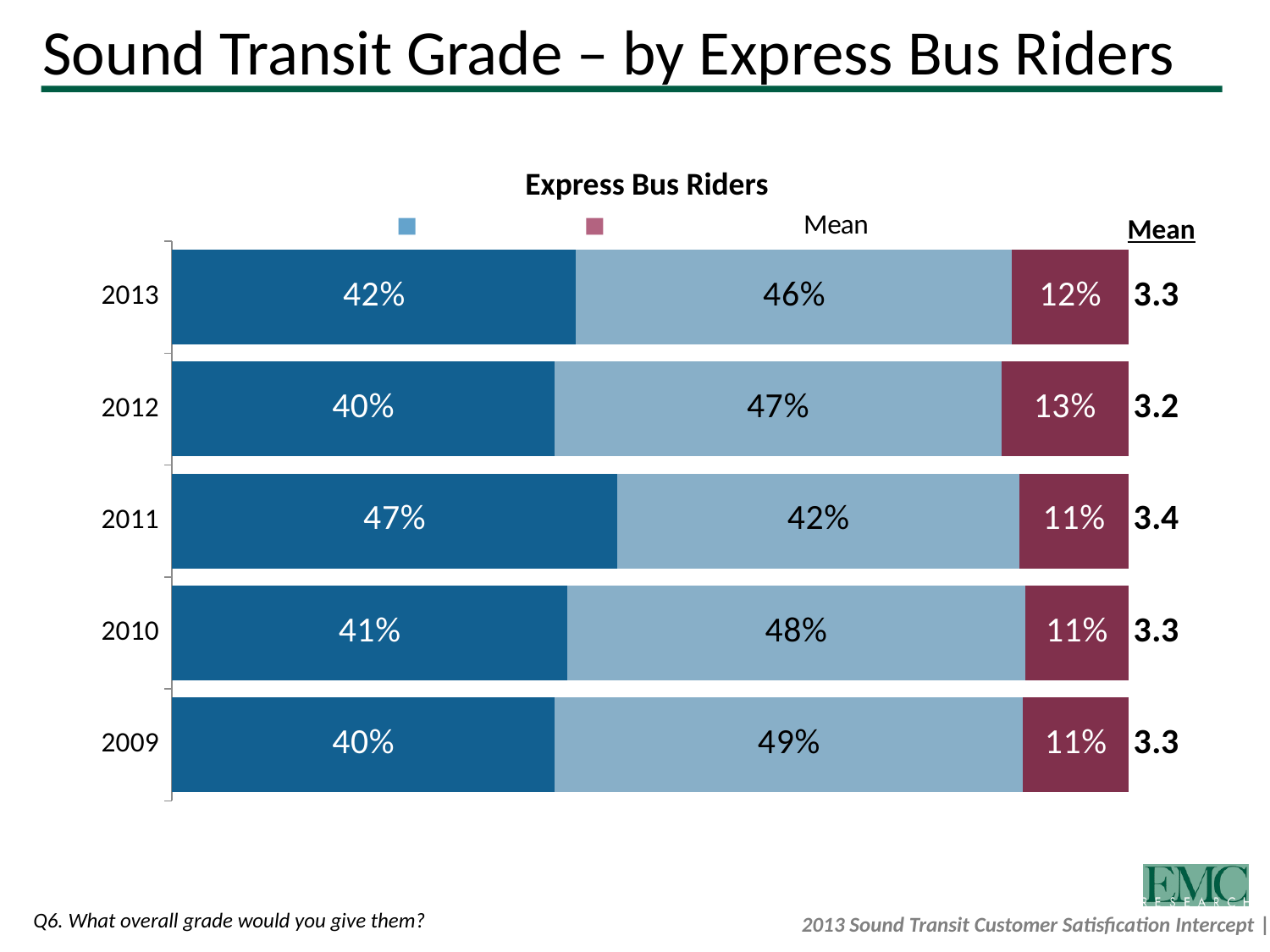

# Sound Transit Grade – by Express Bus Riders
Express Bus Riders

### Chart

| Category | A |   | B |    | C or lower | Mean |
|---|---|---|---|---|---|---|
| 2013 | 0.4225698625094407 | None | 0.455954643900455 | None | 0.12147549359010429 | 3.315855000454333 |
| 2012 | 0.40007695416400046 | None | 0.467037683086287 | None | 0.13288536274971266 | 3.247611809877681 |
| 2011 | 0.4653465346534621 | None | 0.4207920792079179 | None | 0.11386138613861319 | 3.360902255639079 |
| 2010 | 0.4131301162187585 | None | 0.47886515357653453 | None | 0.1080047302047095 | 3.292064879370377 |
| 2009 | 0.4 | None | 0.49 | None | 0.10999999999999999 | 3.28 |
Mean
Q6. What overall grade would you give them?